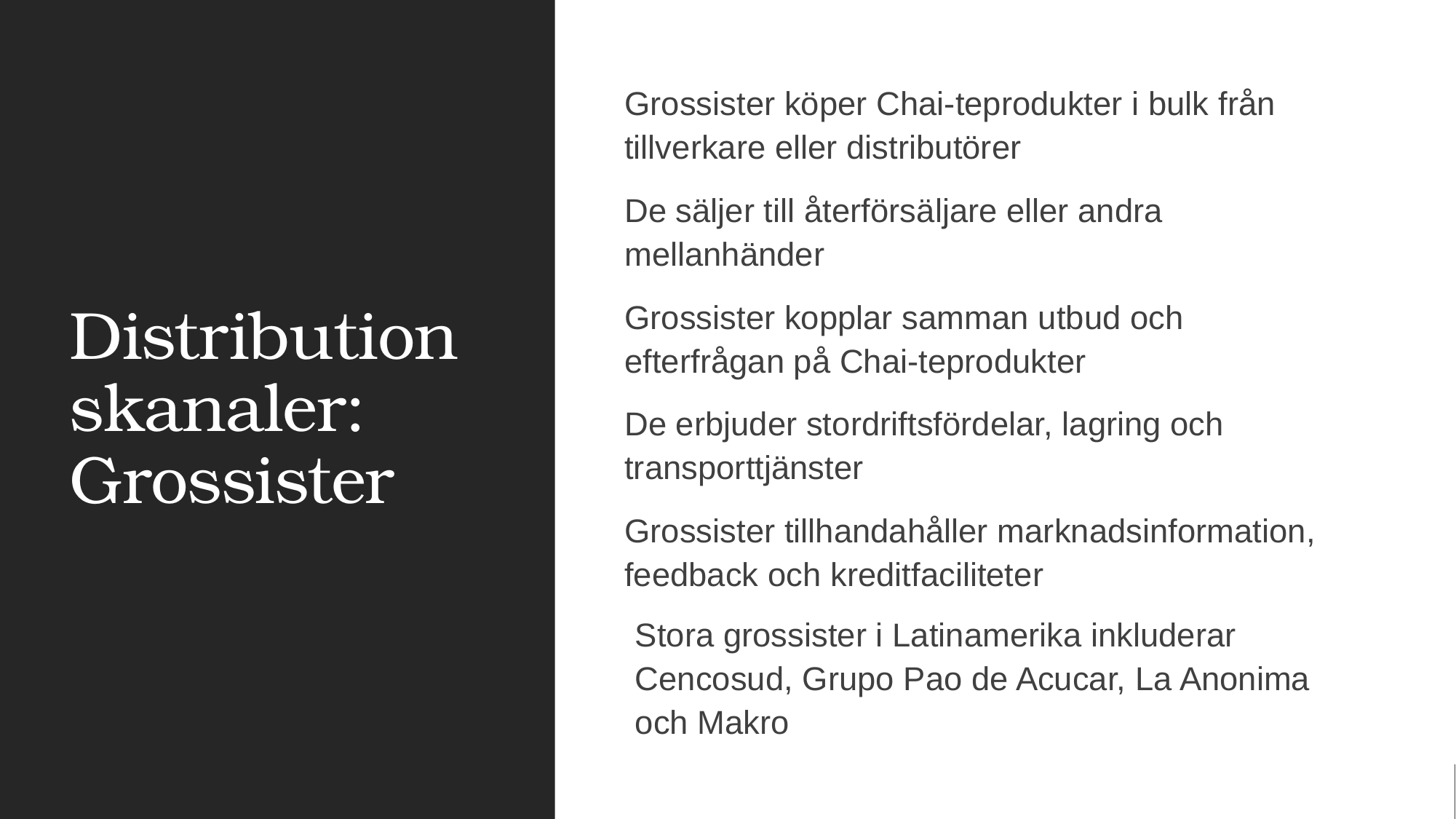

# Distributionskanaler: Grossister
Grossister köper Chai-teprodukter i bulk från tillverkare eller distributörer
De säljer till återförsäljare eller andra mellanhänder
Grossister kopplar samman utbud och efterfrågan på Chai-teprodukter
De erbjuder stordriftsfördelar, lagring och transporttjänster
Grossister tillhandahåller marknadsinformation, feedback och kreditfaciliteter
Stora grossister i Latinamerika inkluderar Cencosud, Grupo Pao de Acucar, La Anonima och Makro